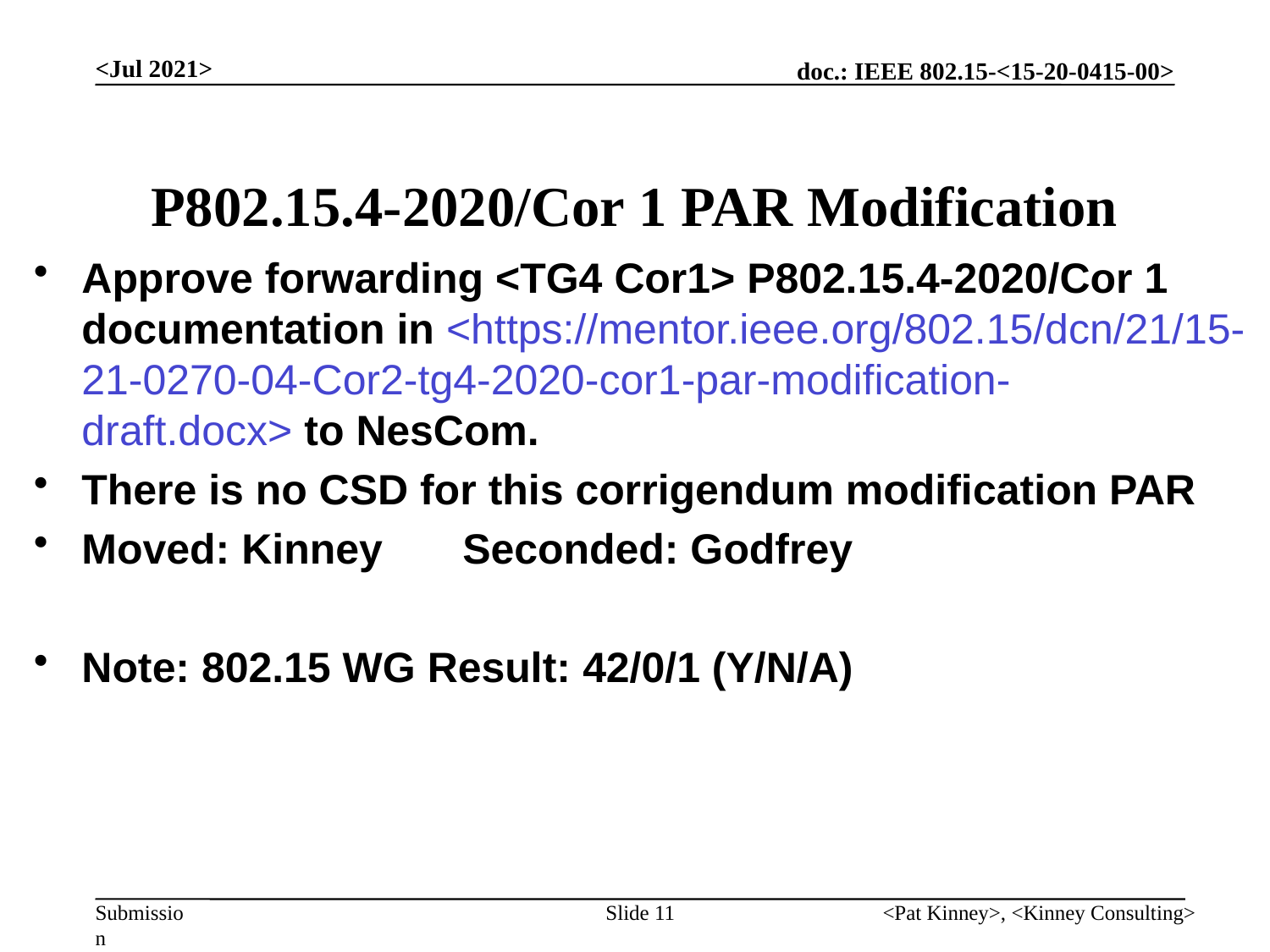

<Jul 2021>
# P802.15.4-2020/Cor 1 PAR Modification
Approve forwarding <TG4 Cor1> P802.15.4-2020/Cor 1 documentation in <https://mentor.ieee.org/802.15/dcn/21/15-21-0270-04-Cor2-tg4-2020-cor1-par-modification-draft.docx> to NesCom.
There is no CSD for this corrigendum modification PAR
Moved: Kinney	Seconded: Godfrey

Note: 802.15 WG Result: 42/0/1 (Y/N/A)
Slide 11
<Pat Kinney>, <Kinney Consulting>